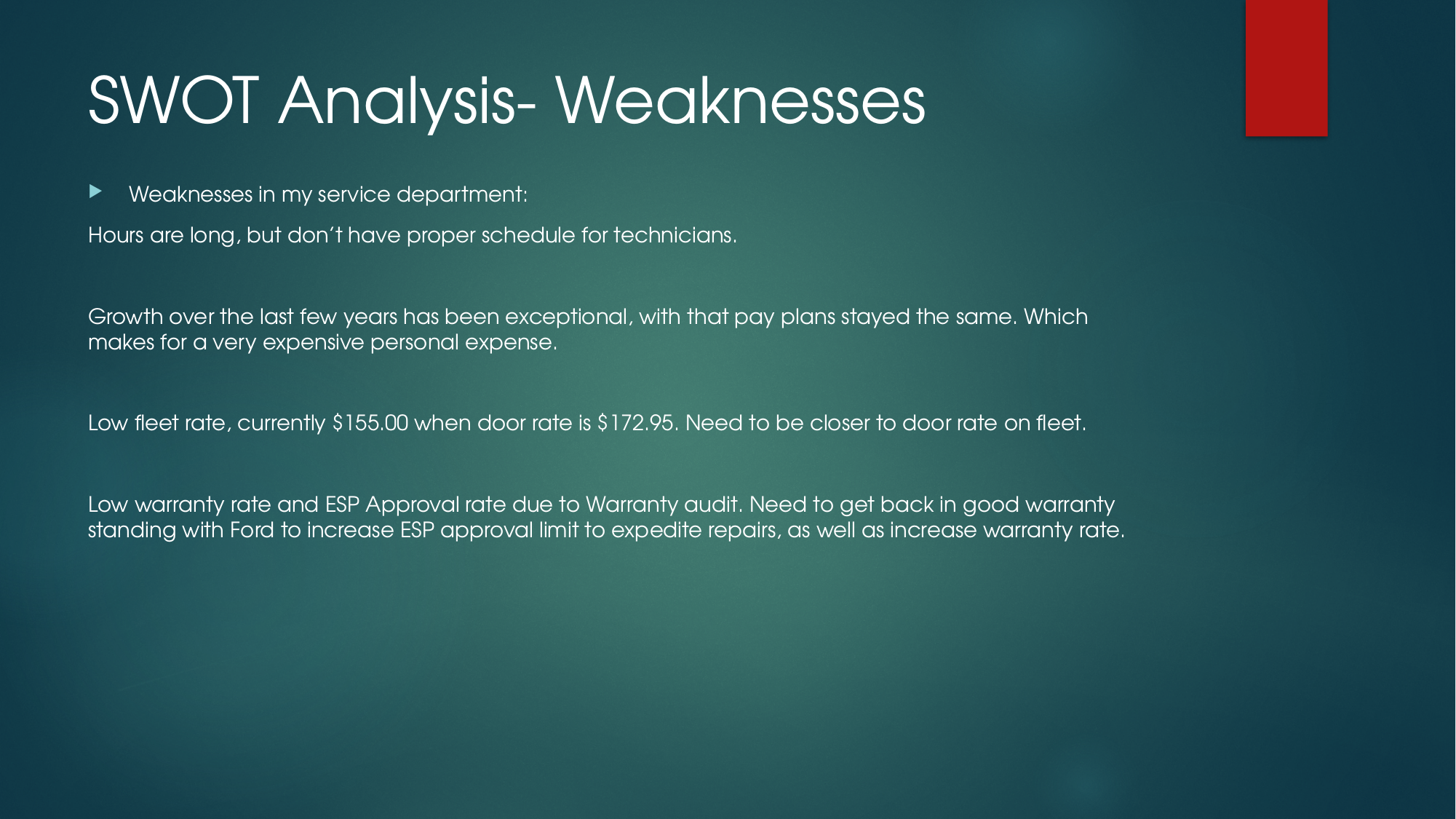

# SWOT Analysis- Weaknesses
Weaknesses in my service department:
Hours are long, but don’t have proper schedule for technicians.

Growth over the last few years has been exceptional, with that pay plans stayed the same. Which makes for a very expensive personal expense.

Low fleet rate, currently $155.00 when door rate is $172.95. Need to be closer to door rate on fleet.

Low warranty rate and ESP Approval rate due to Warranty audit. Need to get back in good warranty standing with Ford to increase ESP approval limit to expedite repairs, as well as increase warranty rate.